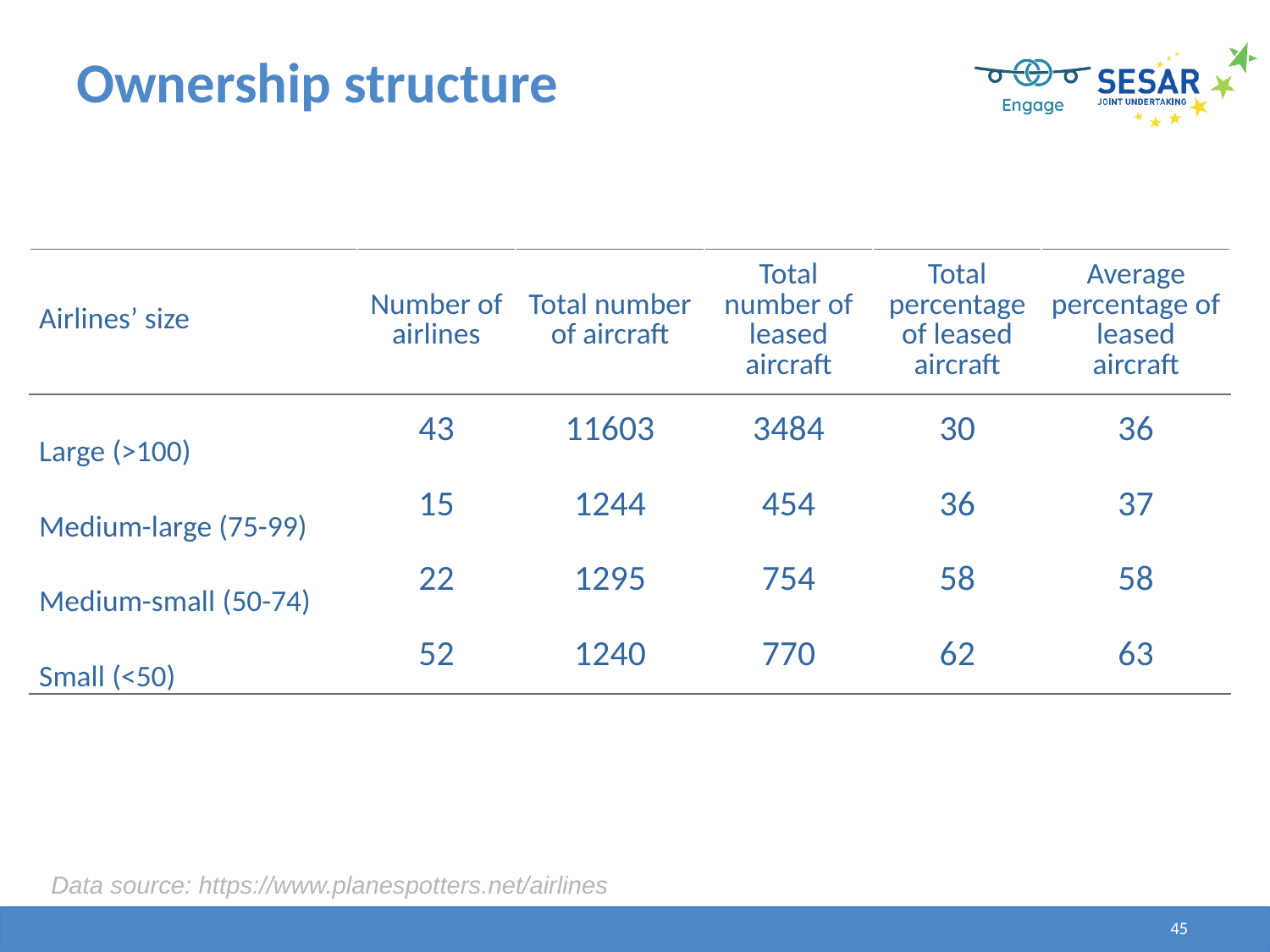

# Ownership structure
| Airlines’ size | Number of airlines | Total number of aircraft | Total number of leased aircraft | Total percentage of leased aircraft | Average percentage of leased aircraft |
| --- | --- | --- | --- | --- | --- |
| Large (>100) | 43 | 11603 | 3484 | 30 | 36 |
| Medium-large (75-99) | 15 | 1244 | 454 | 36 | 37 |
| Medium-small (50-74) | 22 | 1295 | 754 | 58 | 58 |
| Small (<50) | 52 | 1240 | 770 | 62 | 63 |

Data source: https://www.planespotters.net/airlines
45